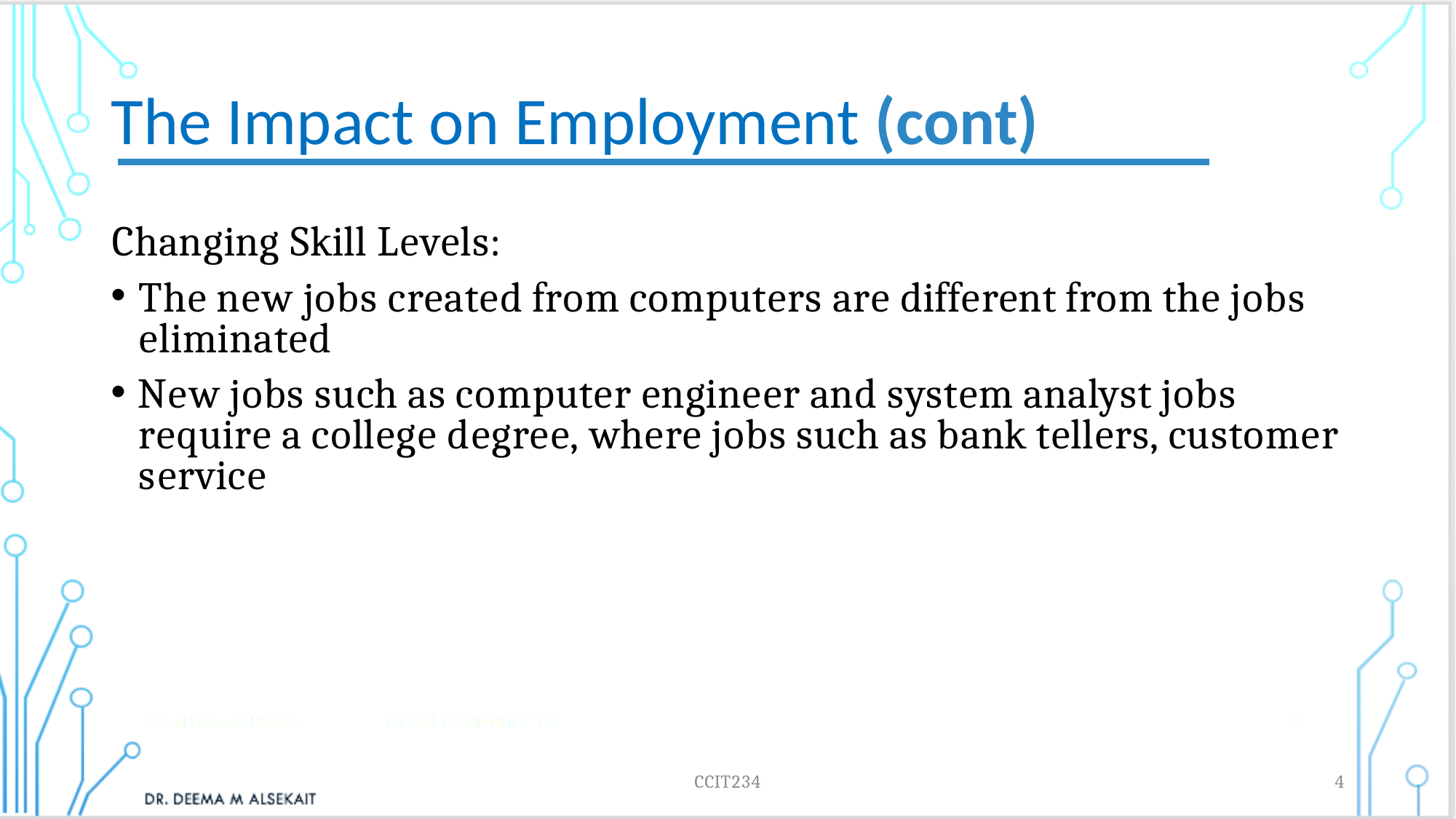

# The Impact on Employment (cont)
Changing Skill Levels:
The new jobs created from computers are different from the jobs eliminated
New jobs such as computer engineer and system analyst jobs require a college degree, where jobs such as bank tellers, customer service

CCIT234
4